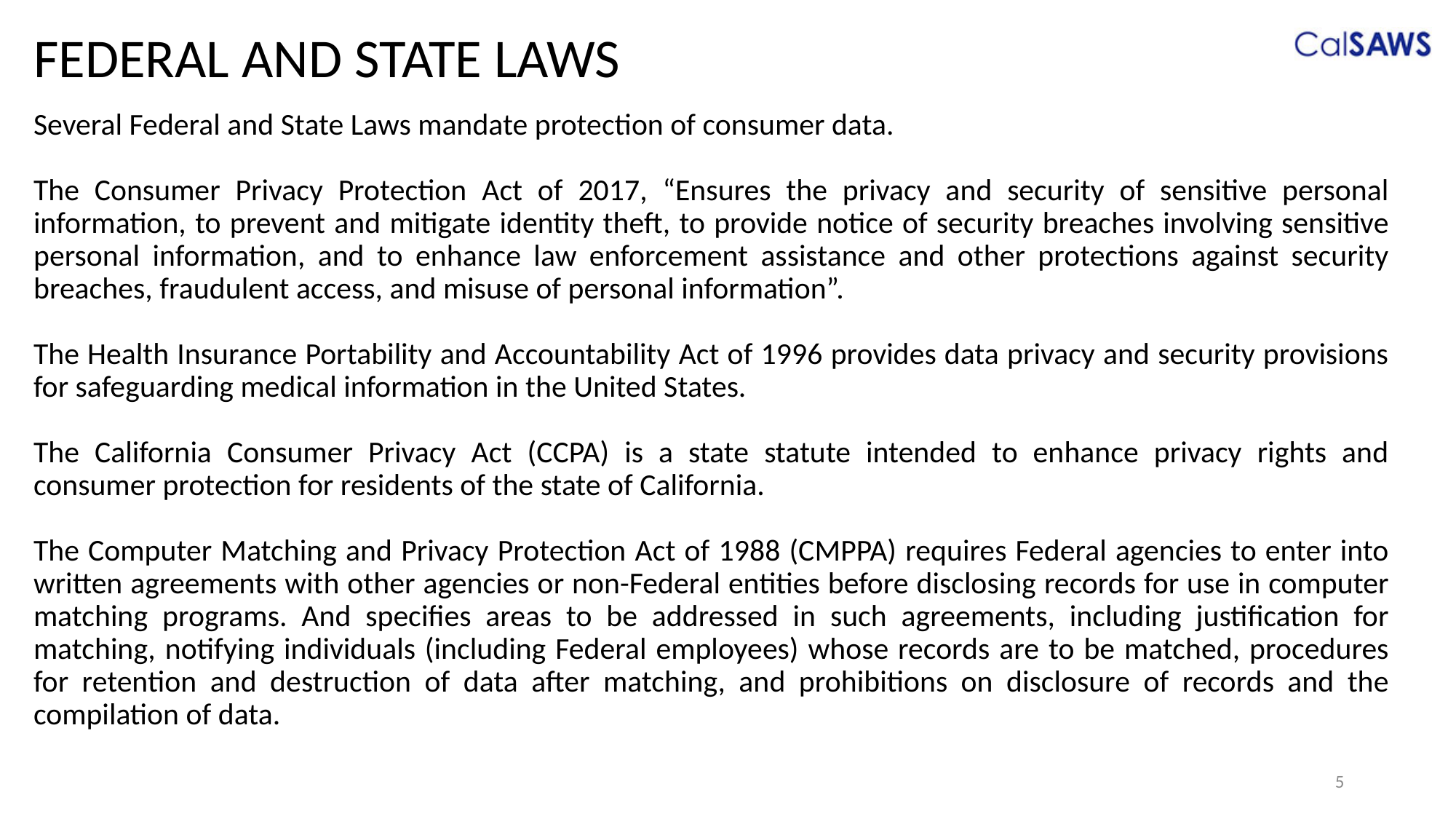

# FEDERAL AND STATE LAWS
Several Federal and State Laws mandate protection of consumer data.
The Consumer Privacy Protection Act of 2017, “Ensures the privacy and security of sensitive personal information, to prevent and mitigate identity theft, to provide notice of security breaches involving sensitive personal information, and to enhance law enforcement assistance and other protections against security breaches, fraudulent access, and misuse of personal information”.

The Health Insurance Portability and Accountability Act of 1996 provides data privacy and security provisions for safeguarding medical information in the United States.

The California Consumer Privacy Act (CCPA) is a state statute intended to enhance privacy rights and consumer protection for residents of the state of California.

The Computer Matching and Privacy Protection Act of 1988 (CMPPA) requires Federal agencies to enter into written agreements with other agencies or non-Federal entities before disclosing records for use in computer matching programs. And specifies areas to be addressed in such agreements, including justification for matching, notifying individuals (including Federal employees) whose records are to be matched, procedures for retention and destruction of data after matching, and prohibitions on disclosure of records and the compilation of data.

5